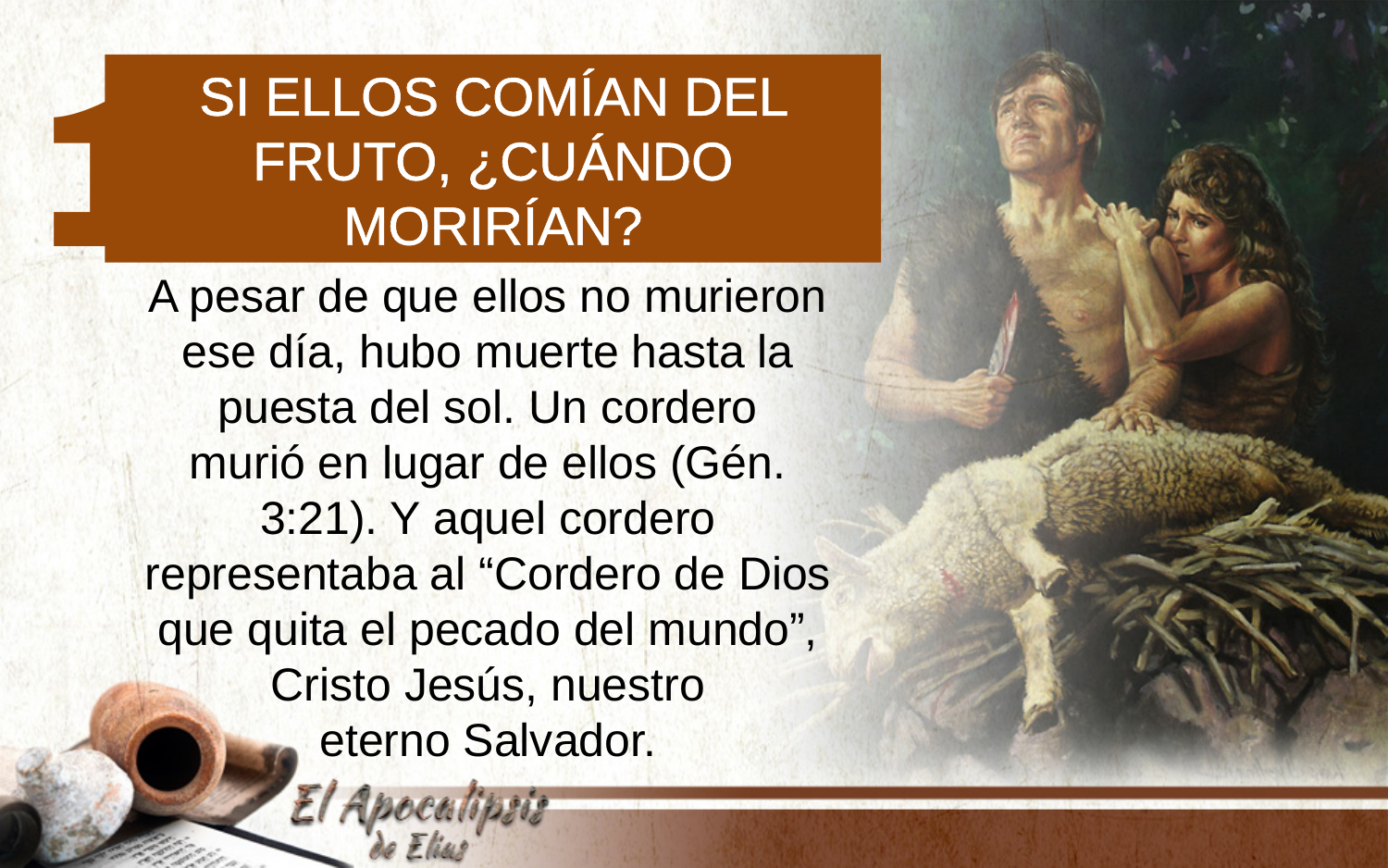

1
Si ellos comían del fruto, ¿cuándo morirían?
A pesar de que ellos no murieron ese día, hubo muerte hasta la puesta del sol. Un cordero
murió en lugar de ellos (Gén. 3:21). Y aquel cordero representaba al “Cordero de Dios que quita el pecado del mundo”, Cristo Jesús, nuestro
eterno Salvador.